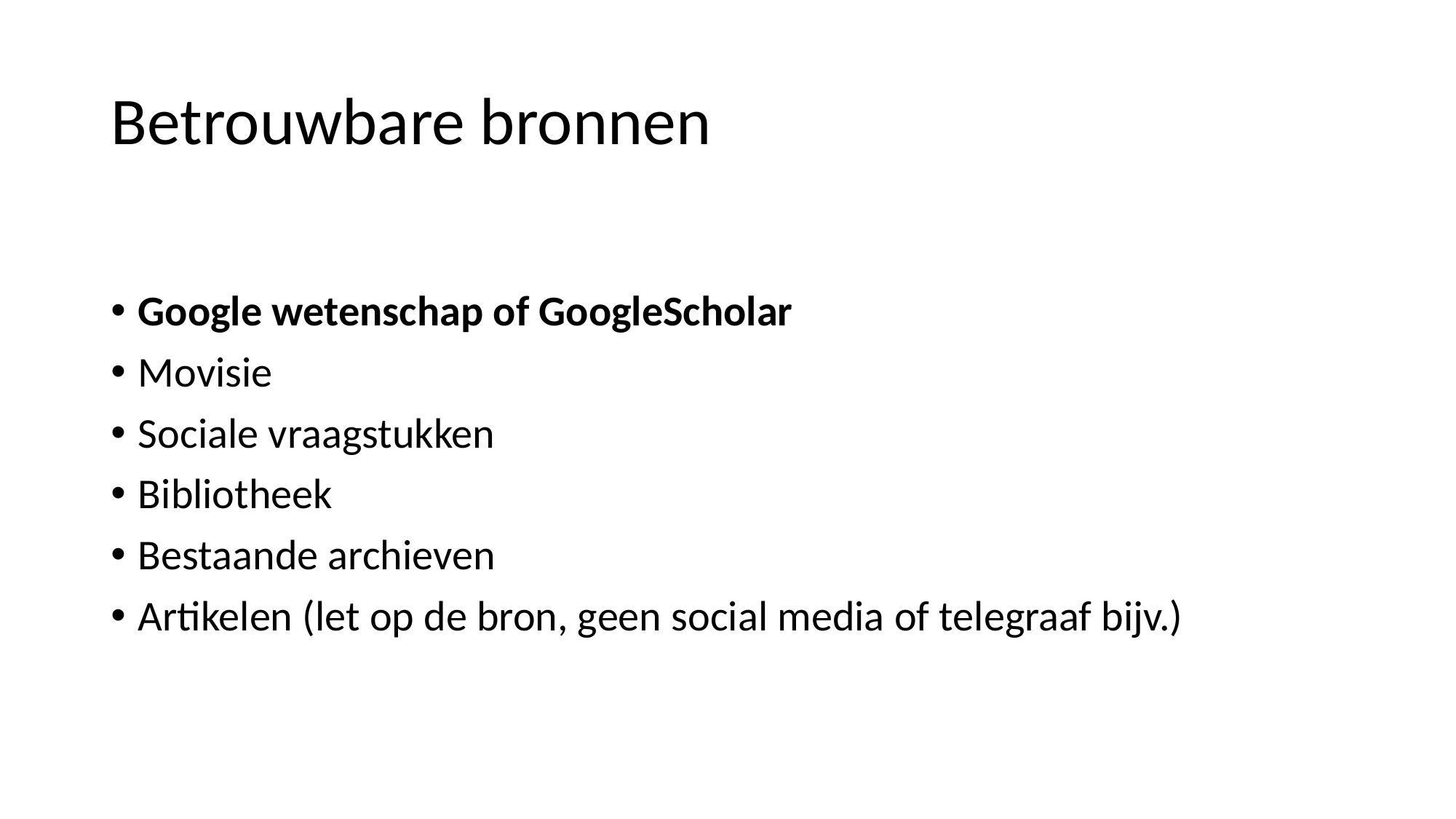

# Betrouwbare bronnen

Google wetenschap of GoogleScholar
Movisie
Sociale vraagstukken
Bibliotheek
Bestaande archieven
Artikelen (let op de bron, geen social media of telegraaf bijv.)